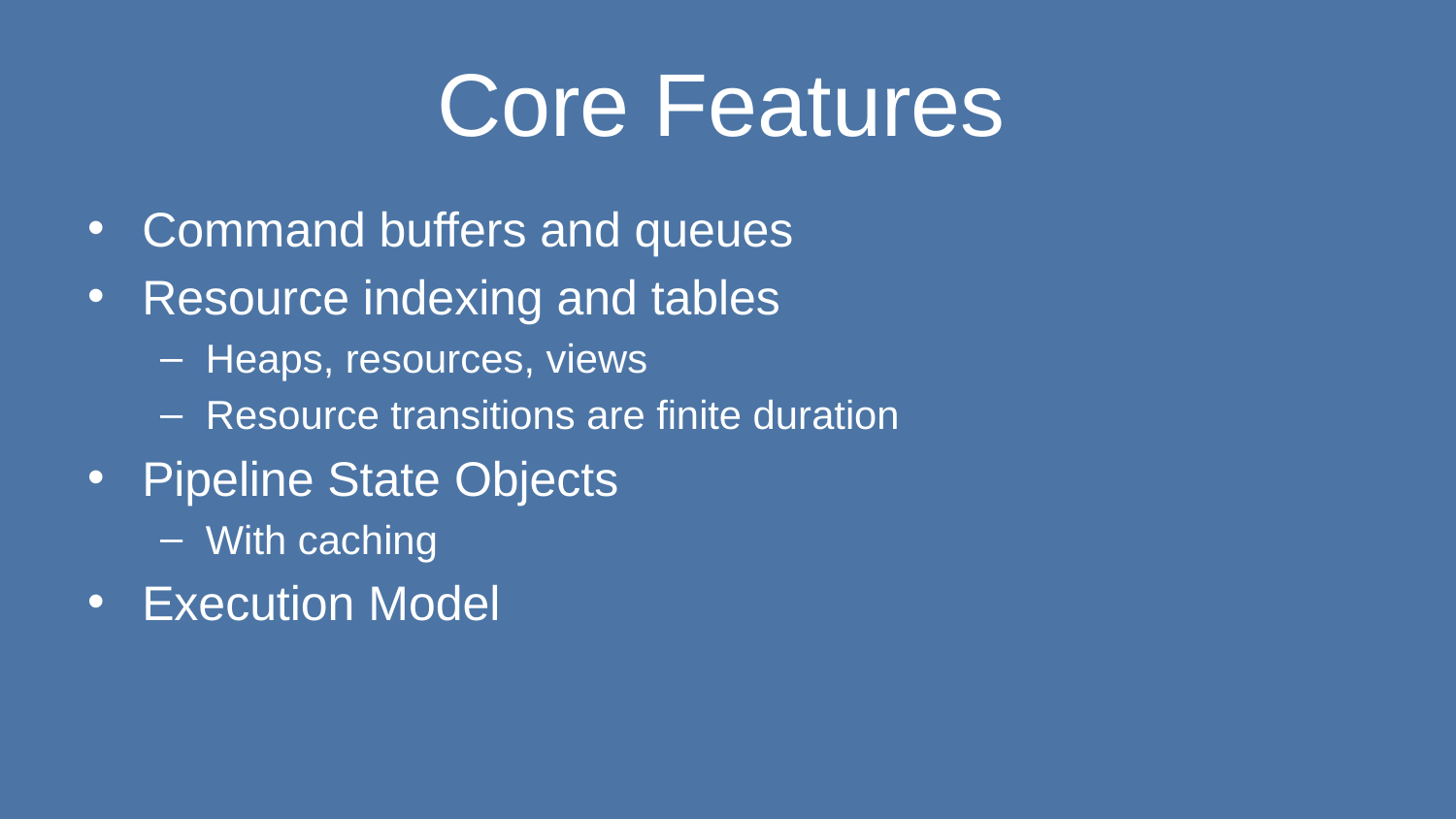

# Core Features
Command buffers and queues
Resource indexing and tables
Heaps, resources, views
Resource transitions are finite duration
Pipeline State Objects
With caching
Execution Model